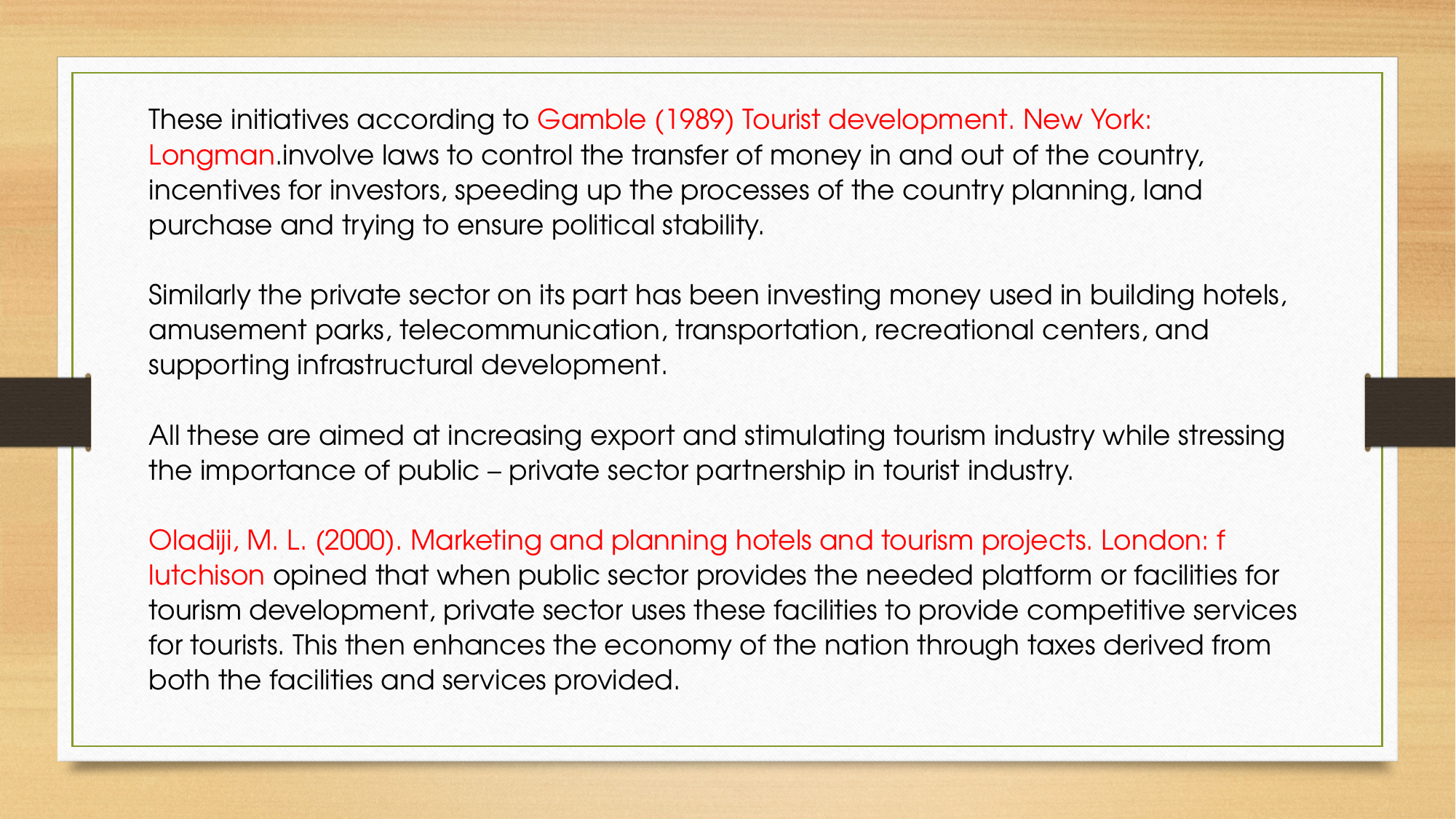

These initiatives according to Gamble (1989) Tourist development. New York: Longman.involve laws to control the transfer of money in and out of the country, incentives for investors, speeding up the processes of the country planning, land purchase and trying to ensure political stability.

Similarly the private sector on its part has been investing money used in building hotels, amusement parks, telecommunication, transportation, recreational centers, and supporting infrastructural development.

All these are aimed at increasing export and stimulating tourism industry while stressing the importance of public – private sector partnership in tourist industry.

Oladiji, M. L. (2000). Marketing and planning hotels and tourism projects. London: f lutchison opined that when public sector provides the needed platform or facilities for tourism development, private sector uses these facilities to provide competitive services for tourists. This then enhances the economy of the nation through taxes derived from both the facilities and services provided.